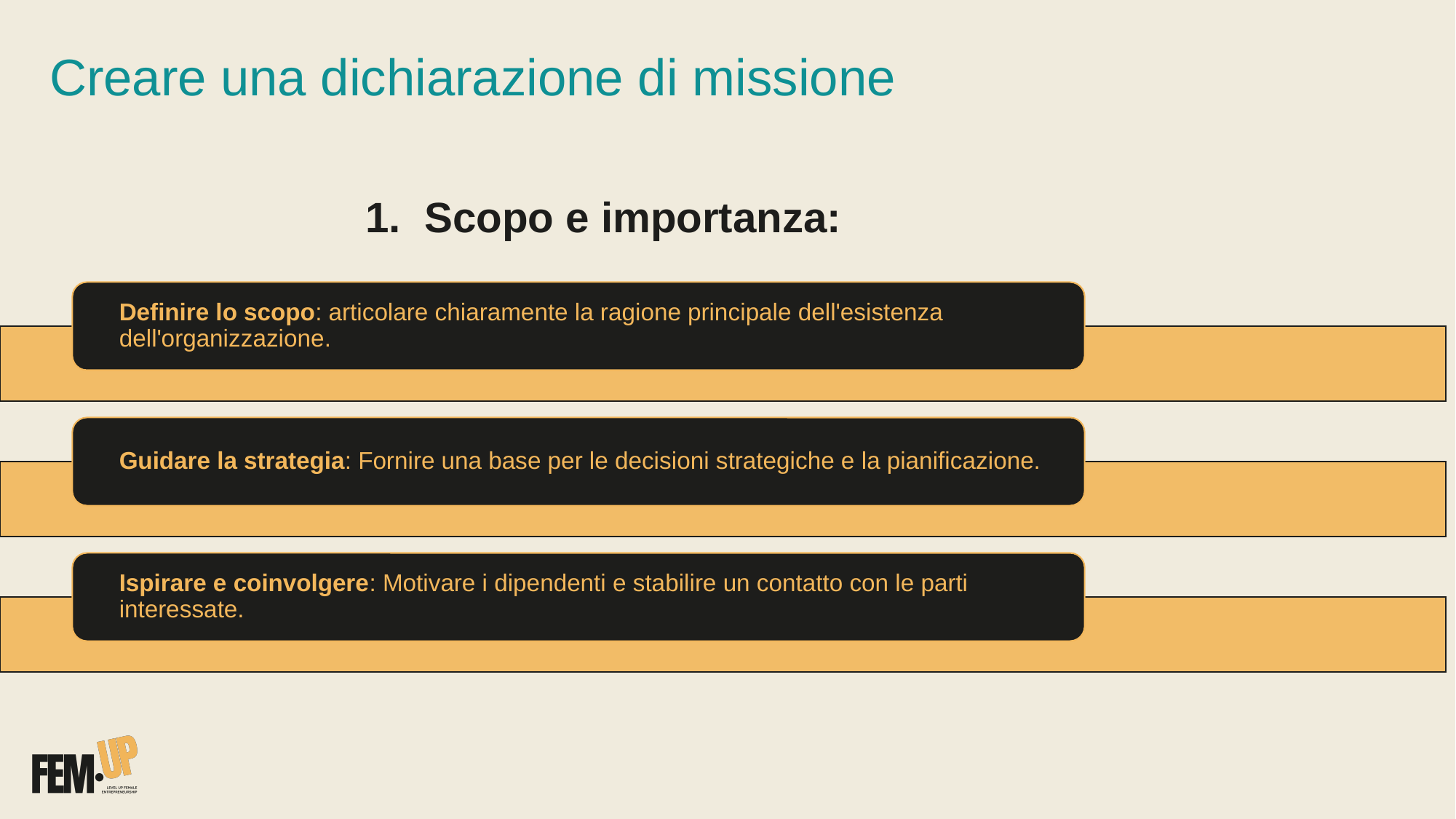

# Creare una dichiarazione di missione
1.  Scopo e importanza:
Definire lo scopo: articolare chiaramente la ragione principale dell'esistenza dell'organizzazione.
Guidare la strategia: Fornire una base per le decisioni strategiche e la pianificazione.
Ispirare e coinvolgere: Motivare i dipendenti e stabilire un contatto con le parti interessate.